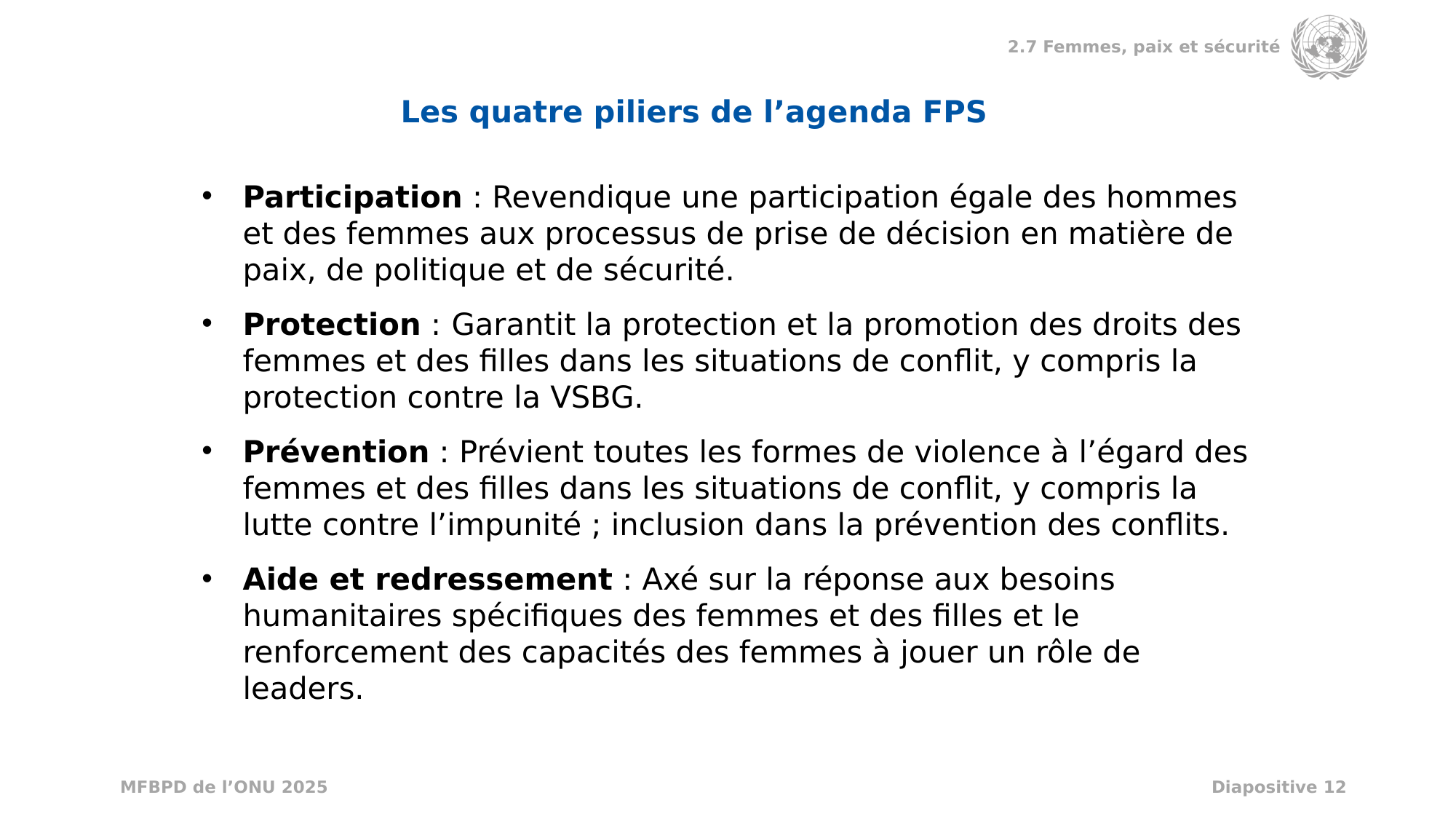

Les quatre piliers de l’agenda FPS
Participation : Revendique une participation égale des hommes et des femmes aux processus de prise de décision en matière de paix, de politique et de sécurité.
Protection : Garantit la protection et la promotion des droits des femmes et des filles dans les situations de conflit, y compris la protection contre la VSBG.
Prévention : Prévient toutes les formes de violence à l’égard des femmes et des filles dans les situations de conflit, y compris la lutte contre l’impunité ; inclusion dans la prévention des conflits.
Aide et redressement : Axé sur la réponse aux besoins humanitaires spécifiques des femmes et des filles et le renforcement des capacités des femmes à jouer un rôle de leaders.